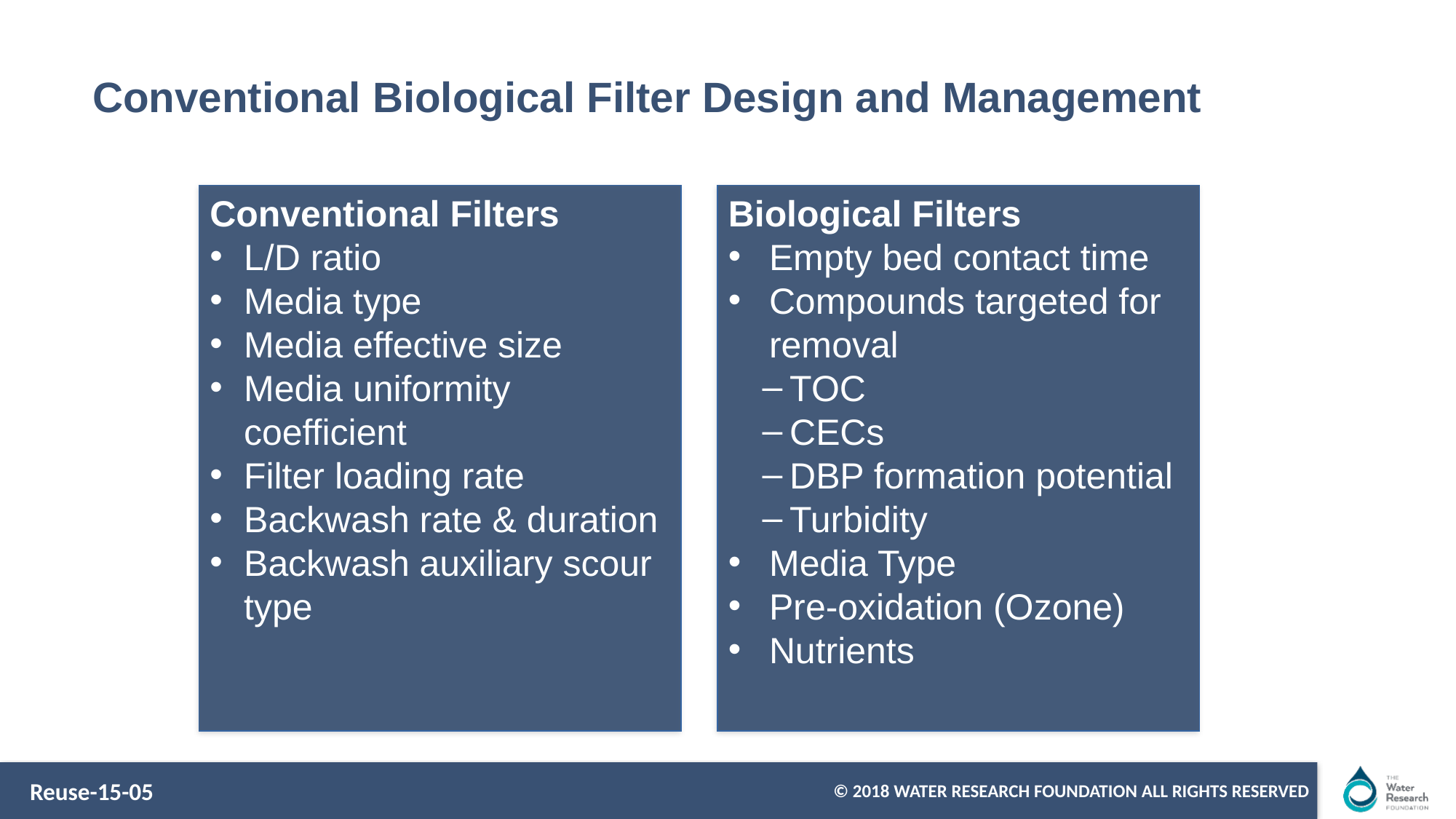

# Conventional Biological Filter Design and Management
Conventional Filters
L/D ratio
Media type
Media effective size
Media uniformity coefficient
Filter loading rate
Backwash rate & duration
Backwash auxiliary scour type
Biological Filters
Empty bed contact time
Compounds targeted for removal
TOC
CECs
DBP formation potential
Turbidity
Media Type
Pre-oxidation (Ozone)
Nutrients